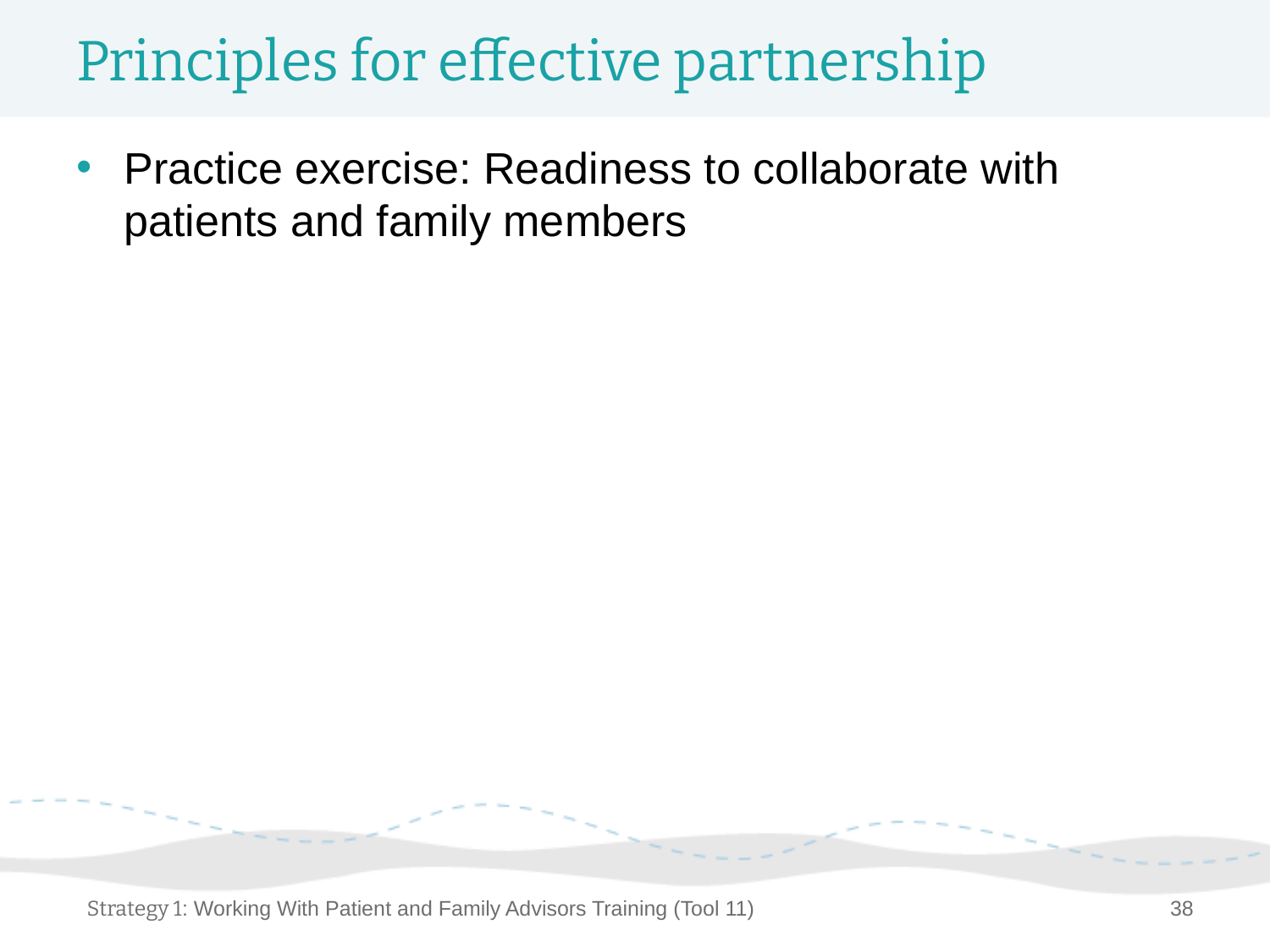

# Principles for effective partnership
Practice exercise: Readiness to collaborate with patients and family members
Strategy 1: Working With Patient and Family Advisors Training (Tool 11)
38